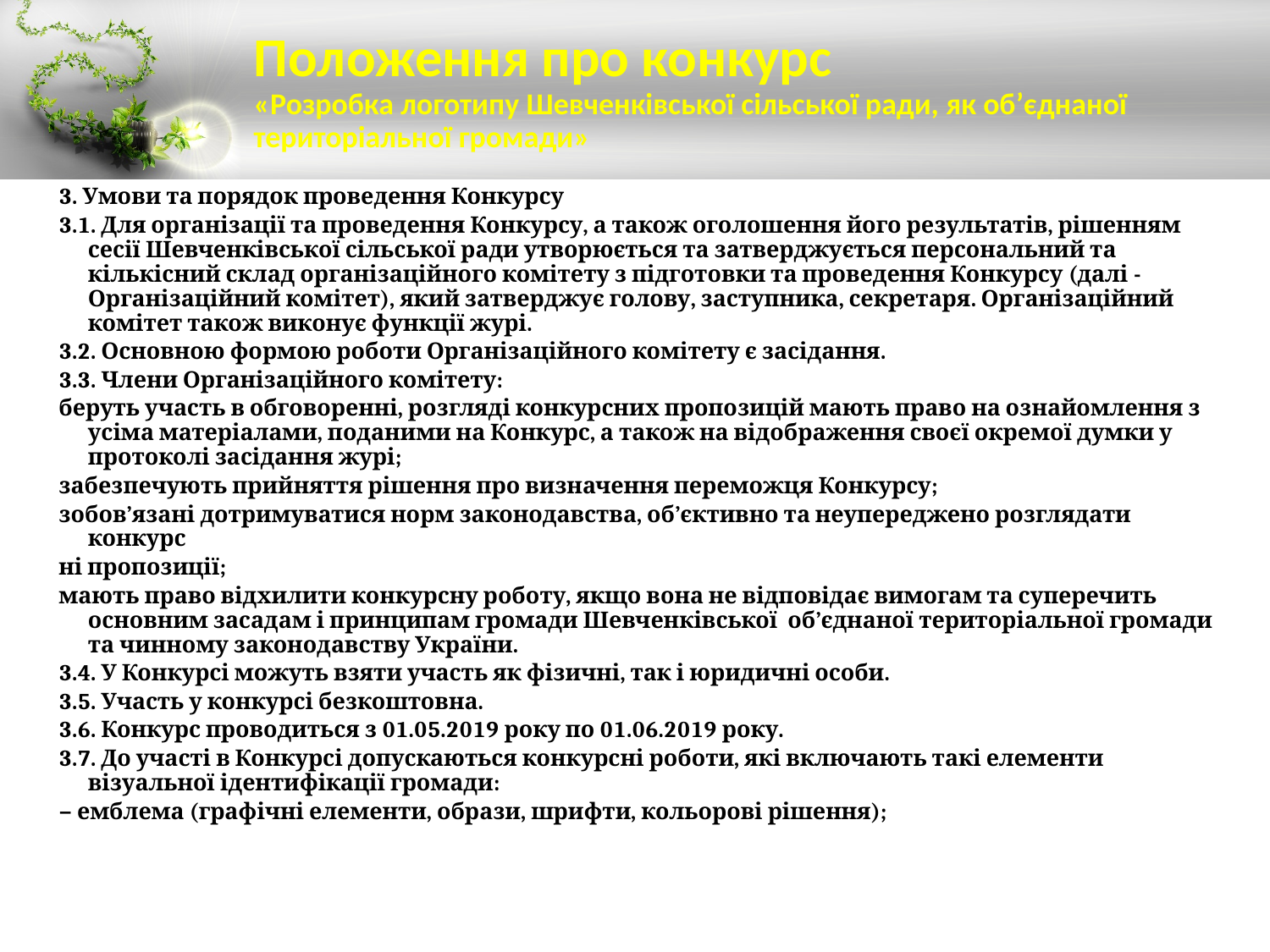

# Положення про конкурс                     «Розробка логотипу Шевченківської сільської ради, як об’єднаної територіальної громади»
3. Умови та порядок проведення Конкурсу
3.1. Для організації та проведення Конкурсу, а також оголошення його результатів, рішенням сесії Шевченківської сільської ради утворюється та затверджується персональний та кількісний склад організаційного комітету з підготовки та проведення Конкурсу (далі - Організаційний комітет), який затверджує голову, заступника, секретаря. Організаційний комітет також виконує функції журі.
3.2. Основною формою роботи Організаційного комітету є засідання.
3.3. Члени Організаційного комітету:
беруть участь в обговоренні, розгляді конкурсних пропозицій мають право на ознайомлення з усіма матеріалами, поданими на Конкурс, а також на відображення своєї окремої думки у протоколі засідання журі;
забезпечують прийняття рішення про визначення переможця Конкурсу;
зобов’язані дотримуватися норм законодавства, об’єктивно та неупереджено розглядати конкурс
ні пропозиції;
мають право відхилити конкурсну роботу, якщо вона не відповідає вимогам та суперечить основним засадам і принципам громади Шевченківської  об’єднаної територіальної громади та чинному законодавству України.
3.4. У Конкурсі можуть взяти участь як фізичні, так і юридичні особи.
3.5. Участь у конкурсі безкоштовна.
3.6. Конкурс проводиться з 01.05.2019 року по 01.06.2019 року.
3.7. До участі в Конкурсі допускаються конкурсні роботи, які включають такі елементи візуальної ідентифікації громади:
− емблема (графічні елементи, образи, шрифти, кольорові рішення);